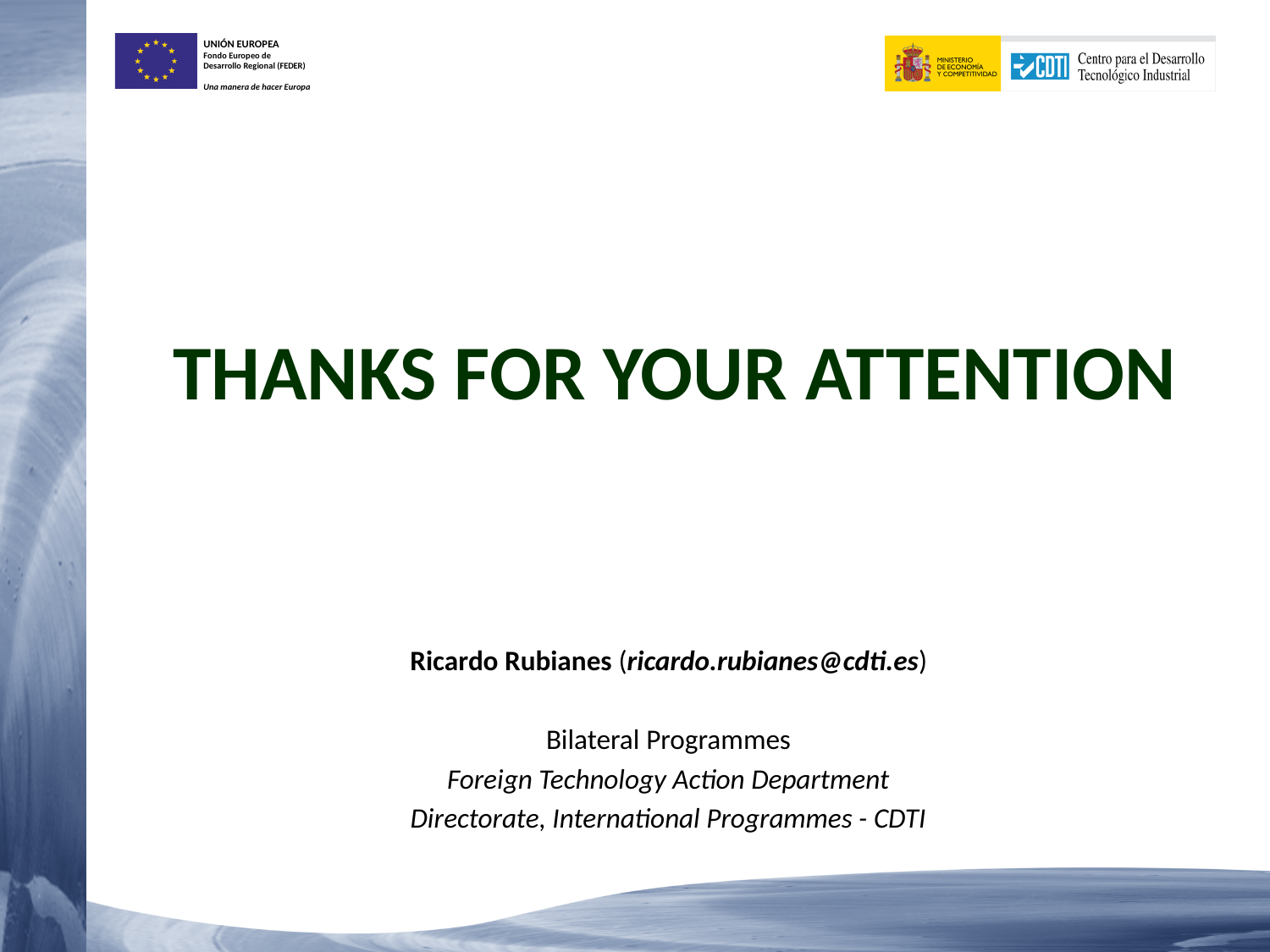

# THANKS FOR YOUR ATTENTION
Ricardo Rubianes (ricardo.rubianes@cdti.es)

Bilateral Programmes
Foreign Technology Action Department
Directorate, International Programmes - CDTI